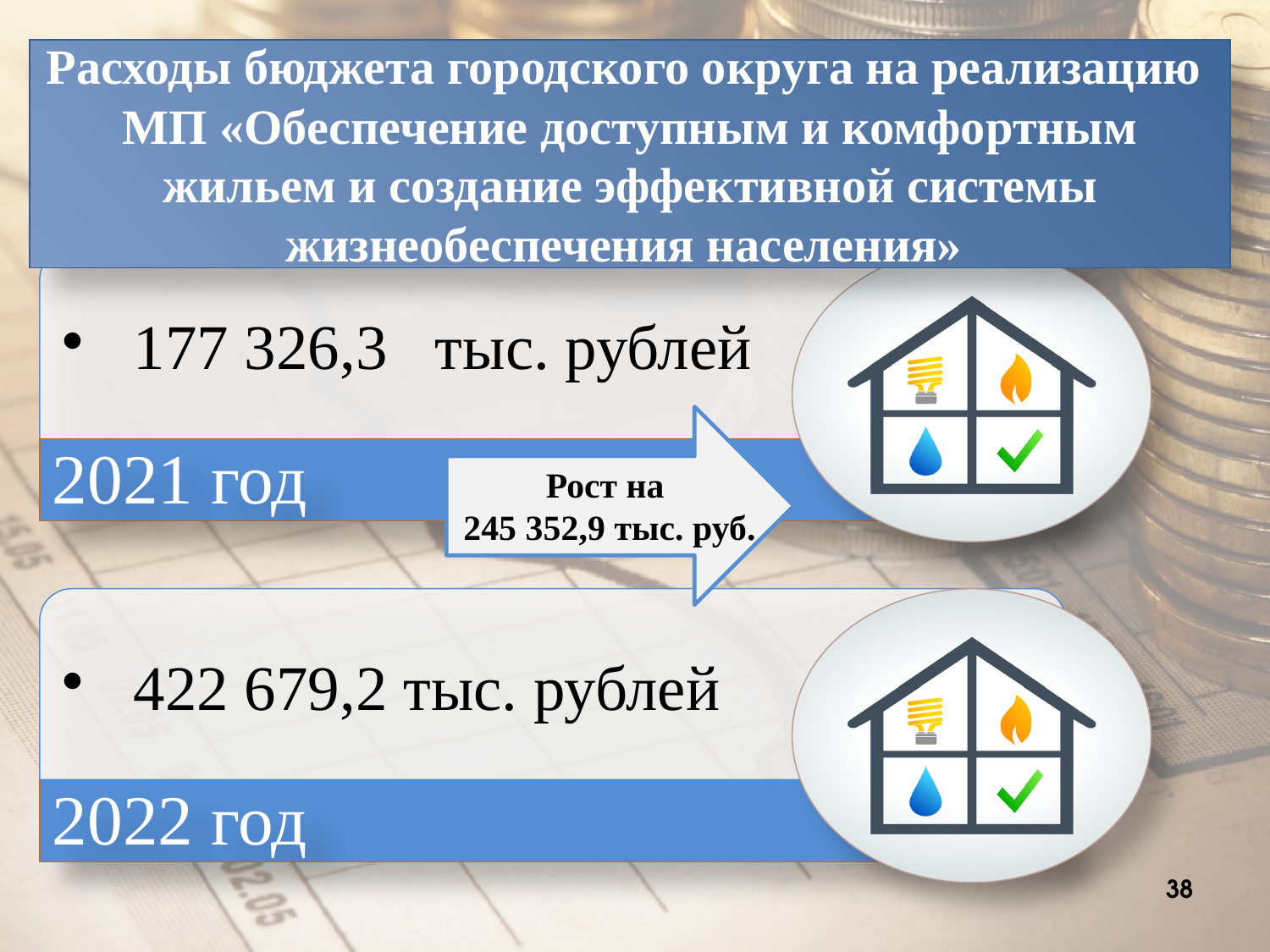

Расходы бюджета городского округа на реализацию
МП «Обеспечение доступным и комфортным жильем и создание эффективной системы жизнеобеспечения населения»
2021 год
2022 год
  177 326,3   тыс. рублей
  422 679,2 тыс. рублей

Рост на
 245 352,9 тыс. руб.
38